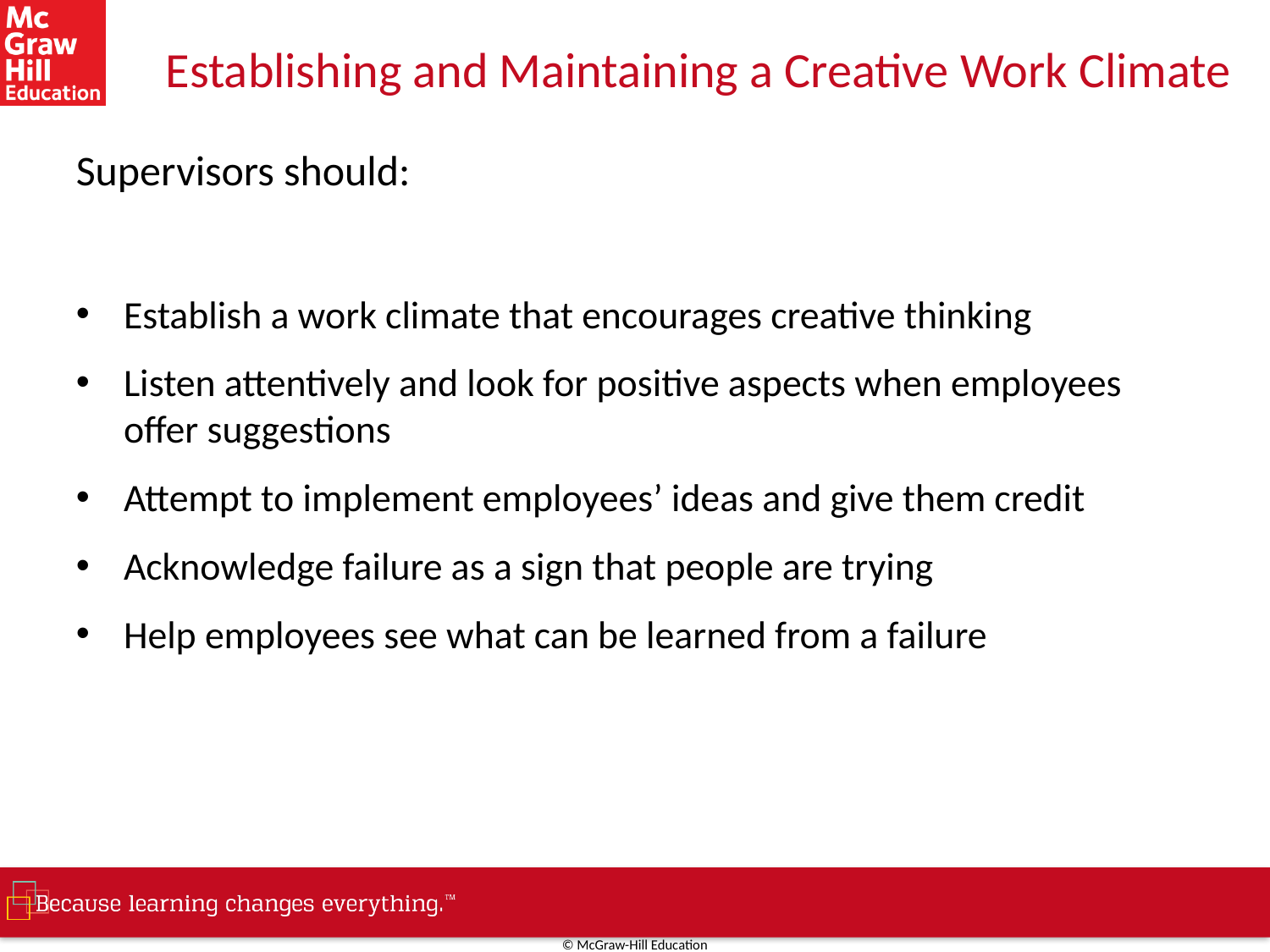

# Establishing and Maintaining a Creative Work Climate
Supervisors should:

Establish a work climate that encourages creative thinking
Listen attentively and look for positive aspects when employees offer suggestions
Attempt to implement employees’ ideas and give them credit
Acknowledge failure as a sign that people are trying
Help employees see what can be learned from a failure